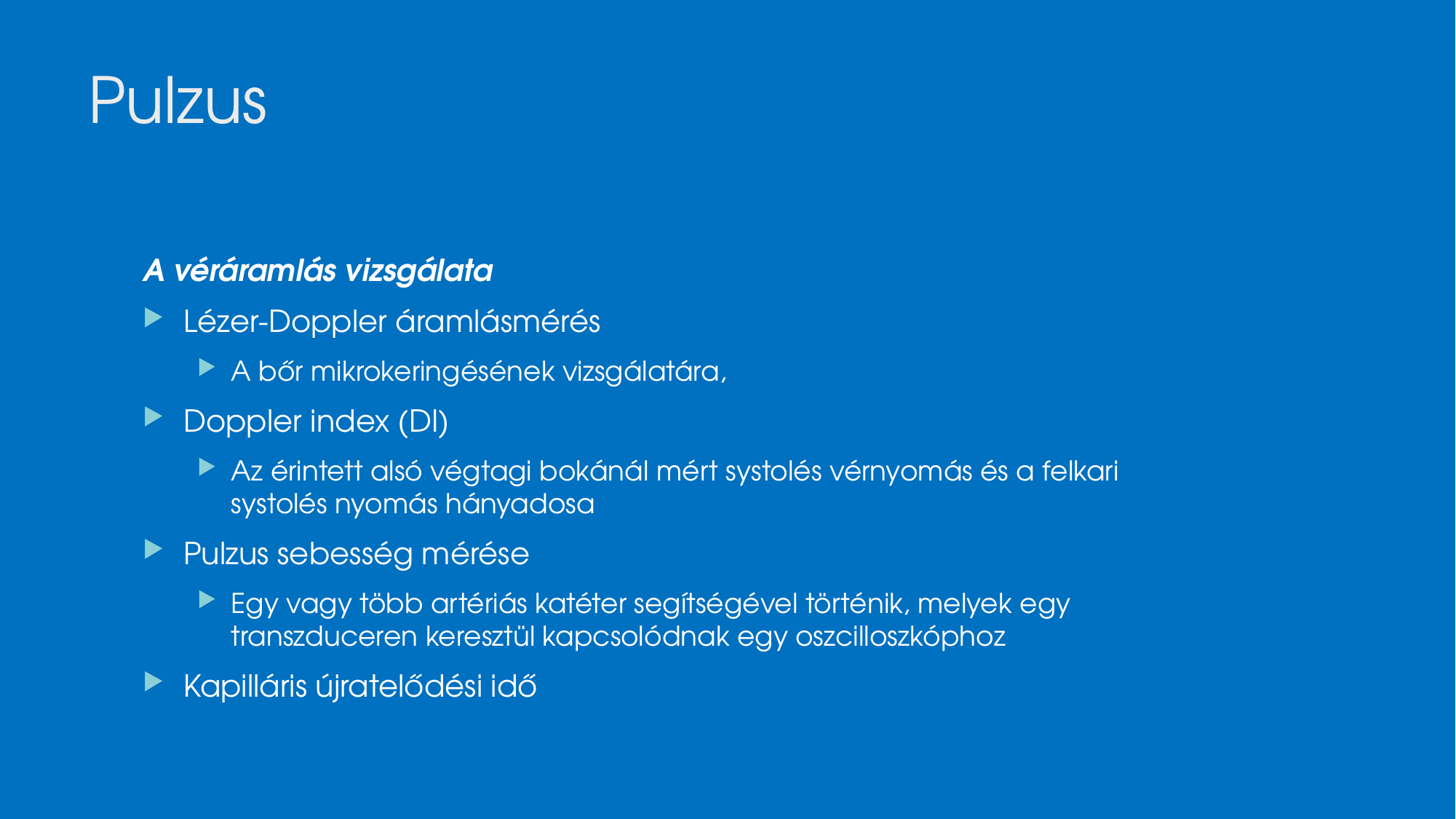

# Pulzus
A véráramlás vizsgálata
Lézer-Doppler áramlásmérés
A bőr mikrokeringésének vizsgálatára,
Doppler index (DI)
Az érintett alsó végtagi bokánál mért systolés vérnyomás és a felkari systolés nyomás hányadosa
Pulzus sebesség mérése
Egy vagy több artériás katéter segítségével történik, melyek egy transzduceren keresztül kapcsolódnak egy oszcilloszkóphoz
Kapilláris újratelődési idő